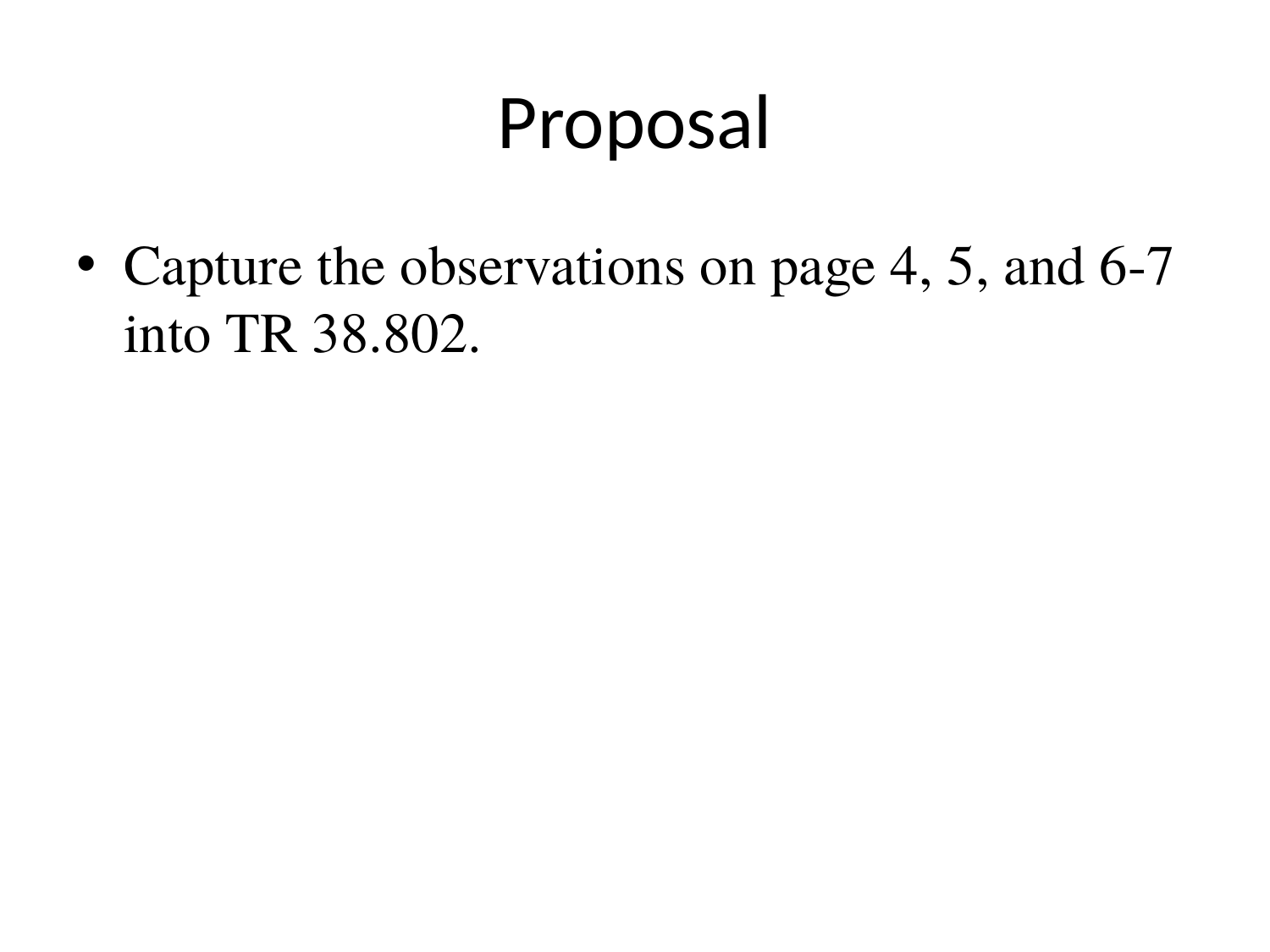

# Proposal
Capture the observations on page 4, 5, and 6-7 into TR 38.802.